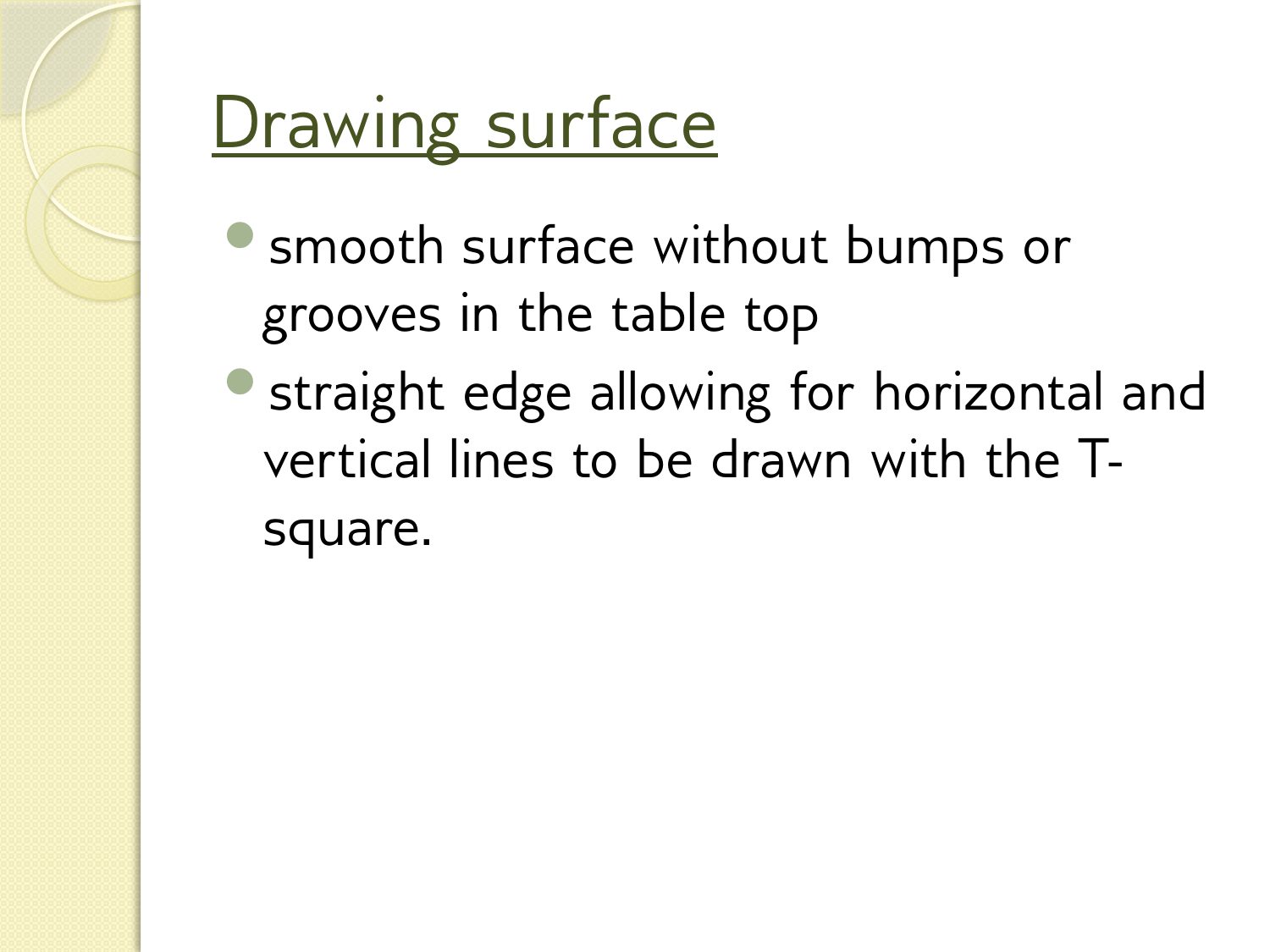

# Drawing surface
smooth surface without bumps or grooves in the table top
straight edge allowing for horizontal and vertical lines to be drawn with the T-square.